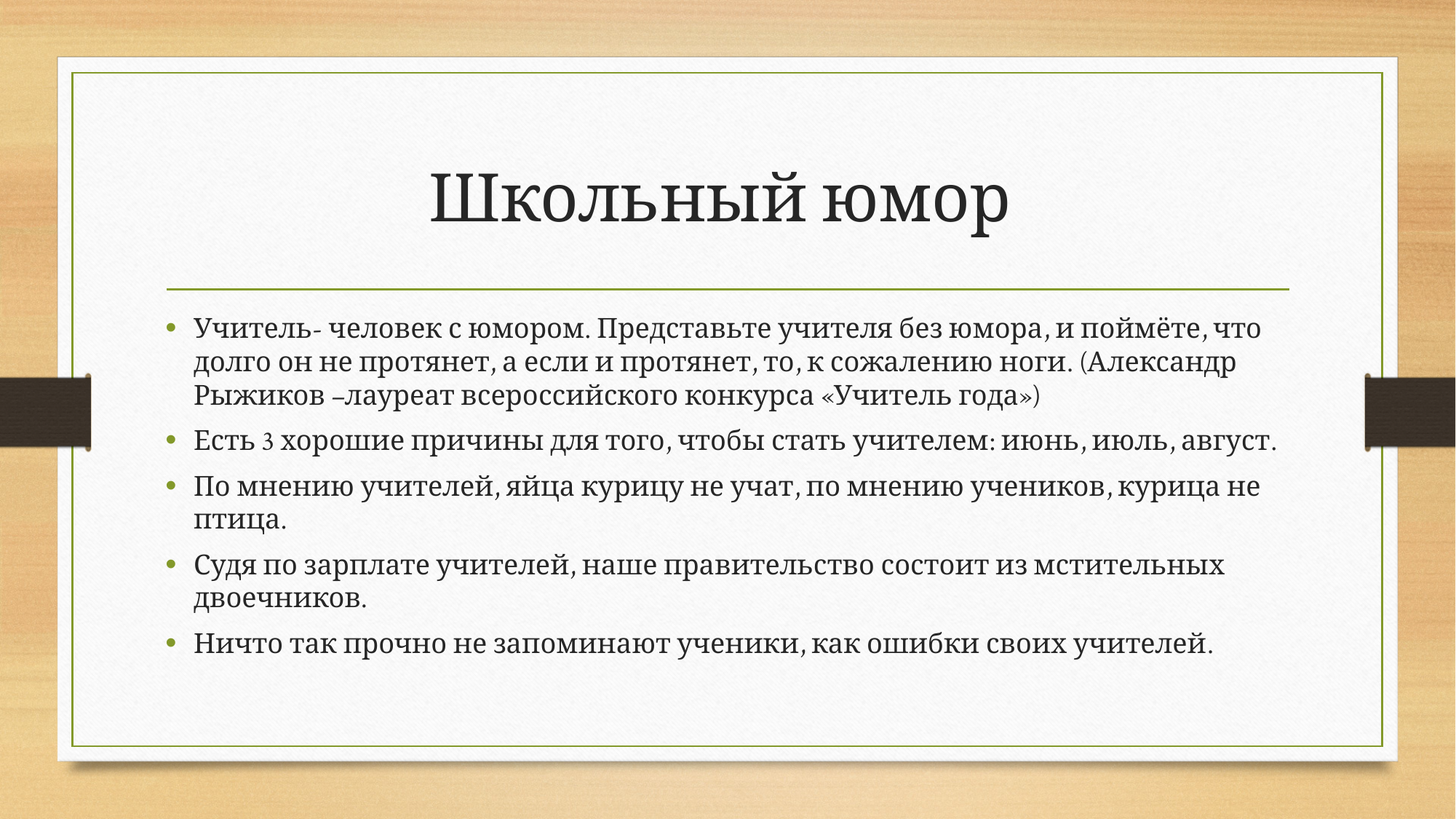

# Школьный юмор
Учитель- человек с юмором. Представьте учителя без юмора, и поймёте, что долго он не протянет, а если и протянет, то, к сожалению ноги. (Александр Рыжиков –лауреат всероссийского конкурса «Учитель года»)
Есть 3 хорошие причины для того, чтобы стать учителем: июнь, июль, август.
По мнению учителей, яйца курицу не учат, по мнению учеников, курица не птица.
Судя по зарплате учителей, наше правительство состоит из мстительных двоечников.
Ничто так прочно не запоминают ученики, как ошибки своих учителей.